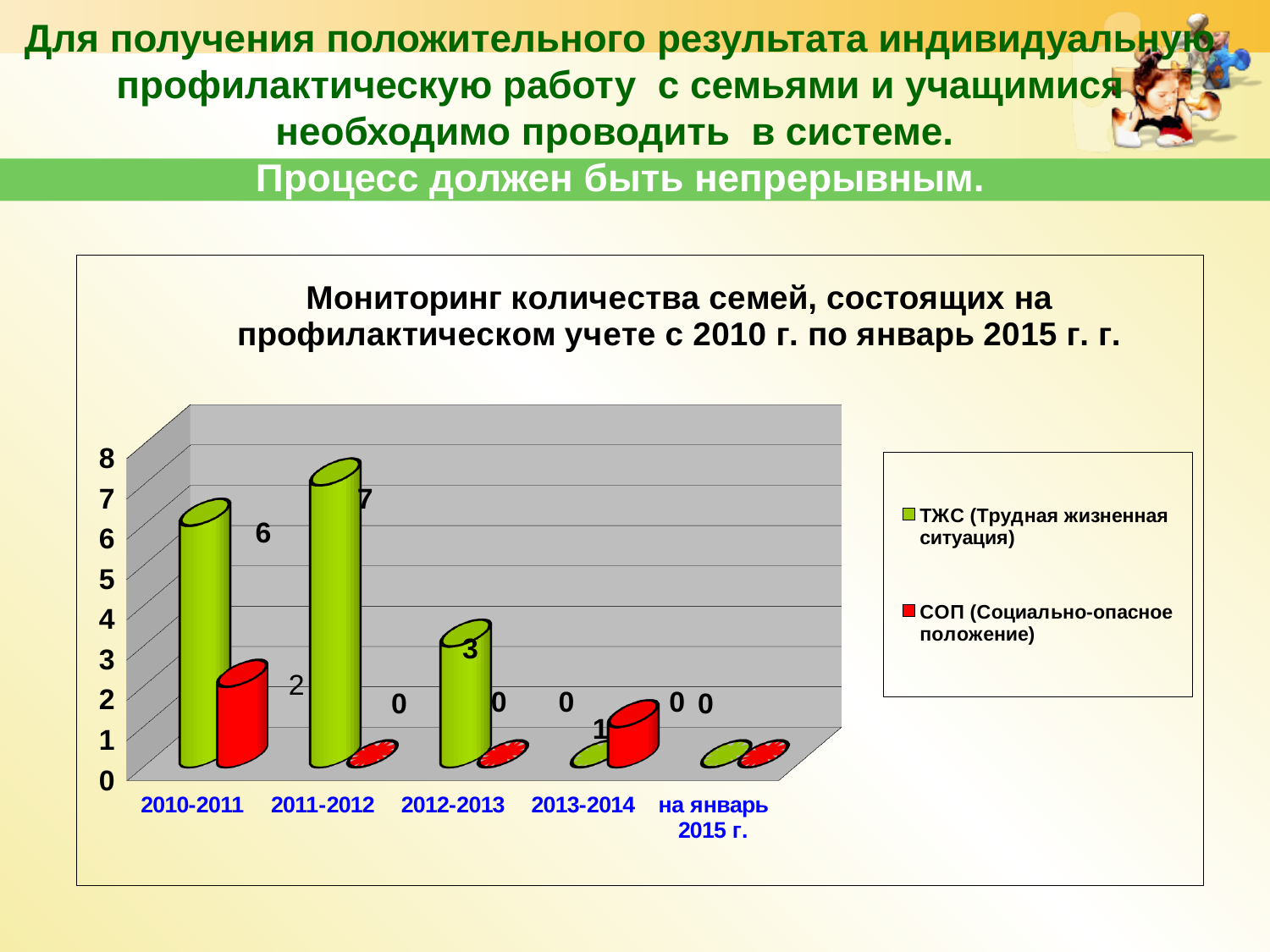

# Для получения положительного результата индивидуальную профилактическую работу  с семьями и учащимися необходимо проводить  в системе. Процесс должен быть непрерывным.

[unsupported chart]